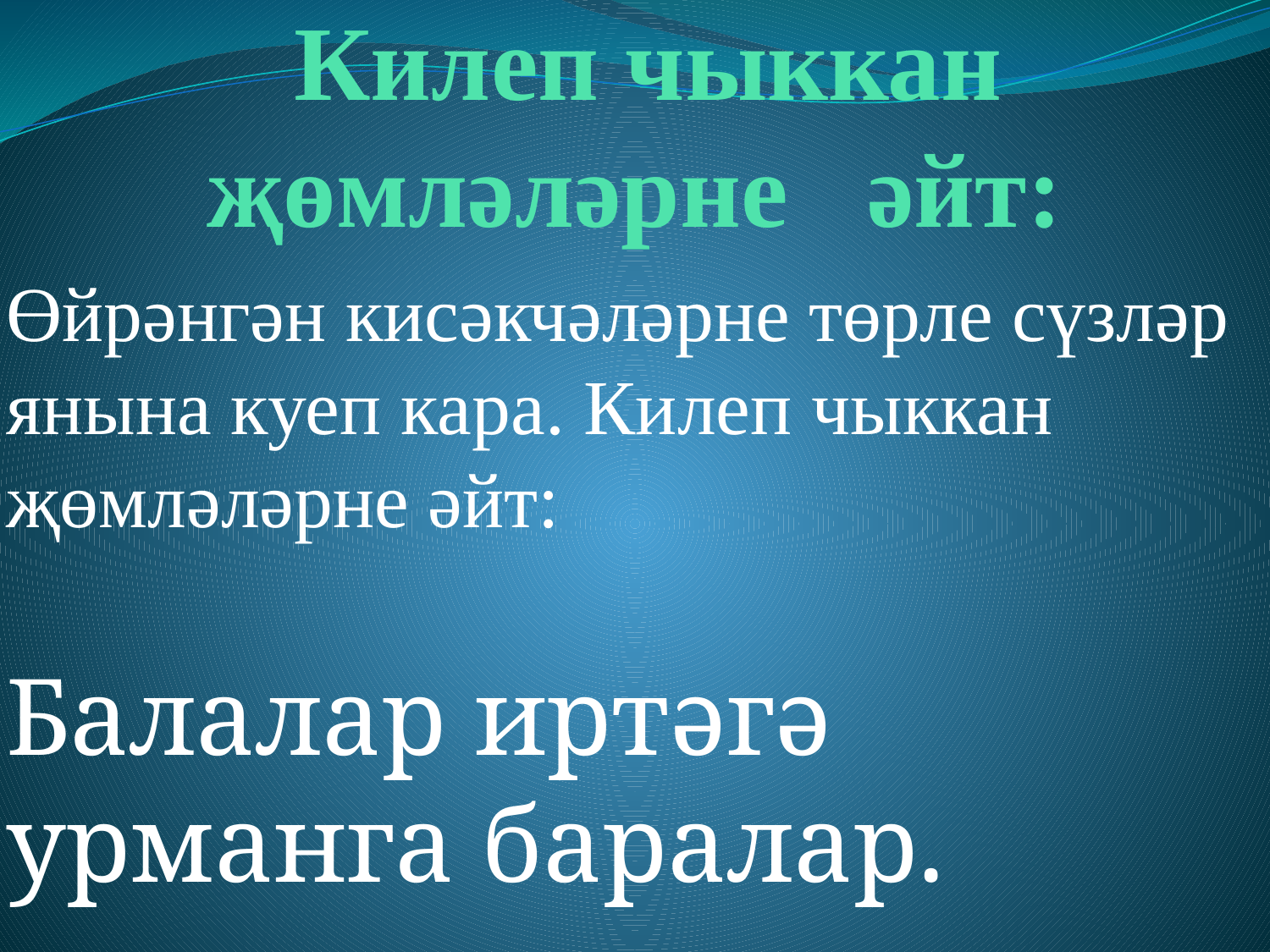

# Килеп чыккан җөмләләрне   әйт:
Өйрәнгән кисәкчәләрне төрле сүзләр янына куеп кара. Килеп чыккан җөмләләрне әйт:
                                                           Балалар иртәгә урманга баралар.